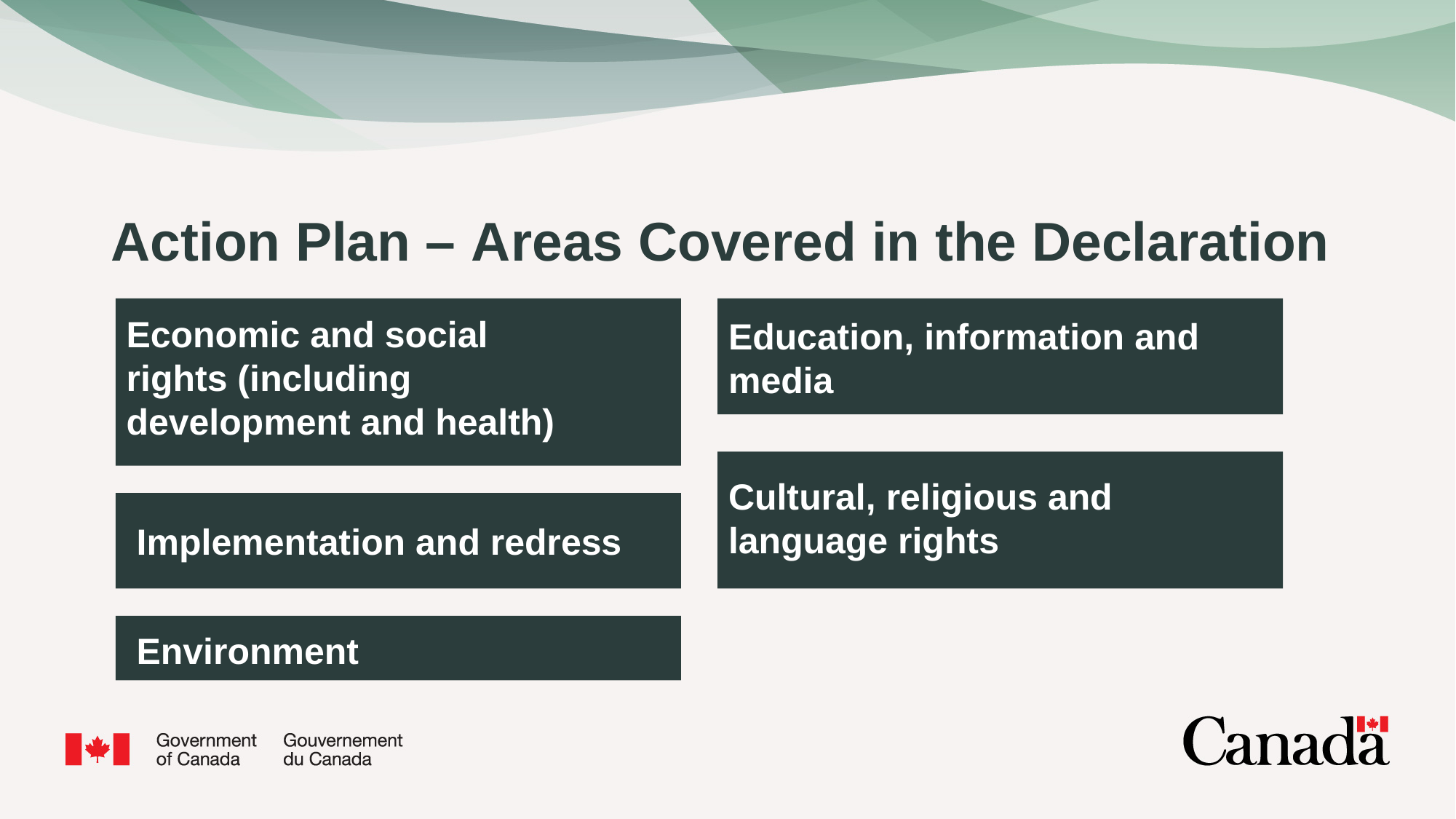

# Action Plan – Areas Covered in the Declaration

Economic and social
rights (including
development and health)
Education, information and media

Cultural, religious and language rights
Implementation and redress
Environment